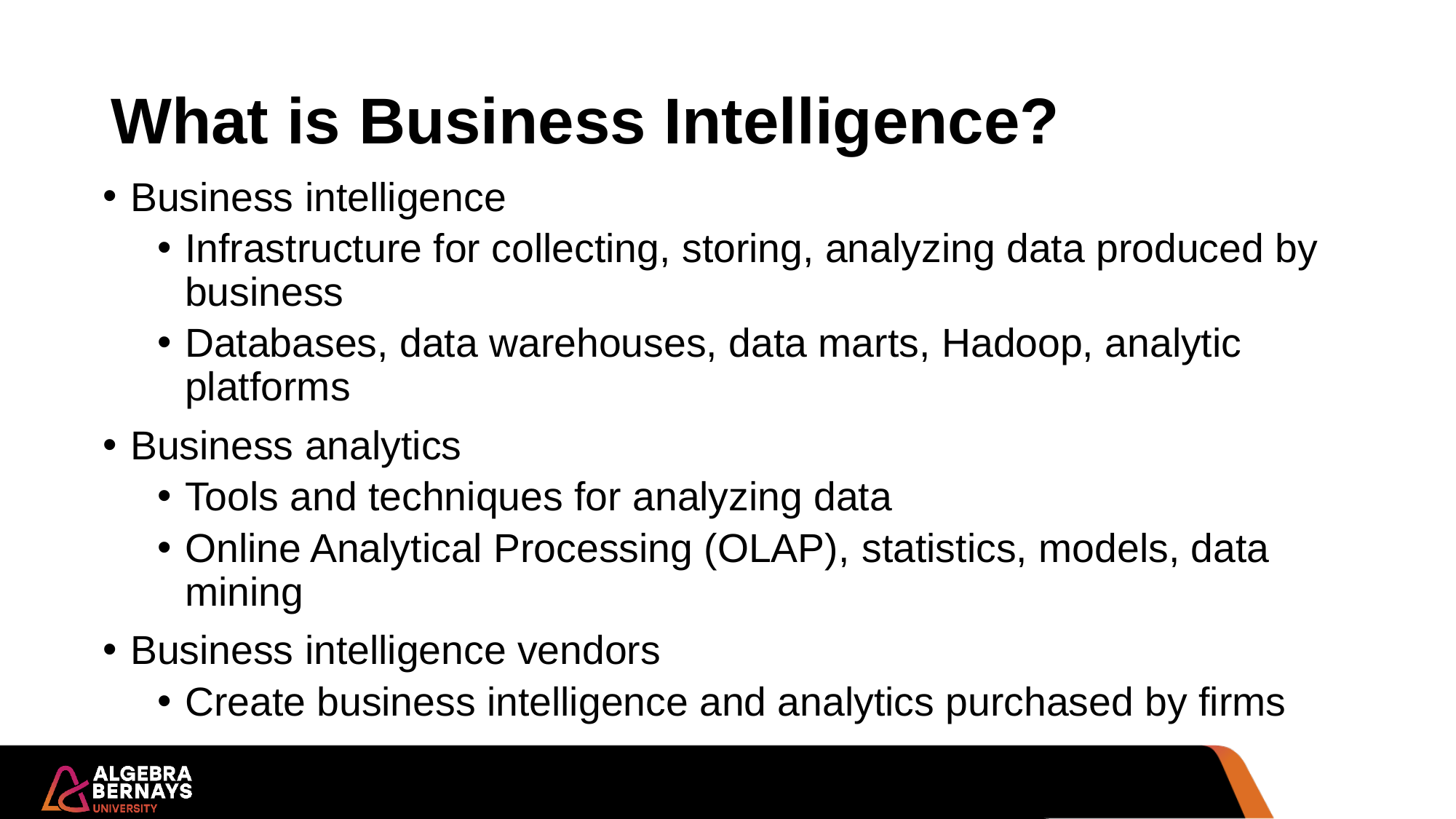

# What is Business Intelligence?
Business intelligence
Infrastructure for collecting, storing, analyzing data produced by business
Databases, data warehouses, data marts, Hadoop, analytic platforms
Business analytics
Tools and techniques for analyzing data
Online Analytical Processing (OLAP), statistics, models, data mining
Business intelligence vendors
Create business intelligence and analytics purchased by firms